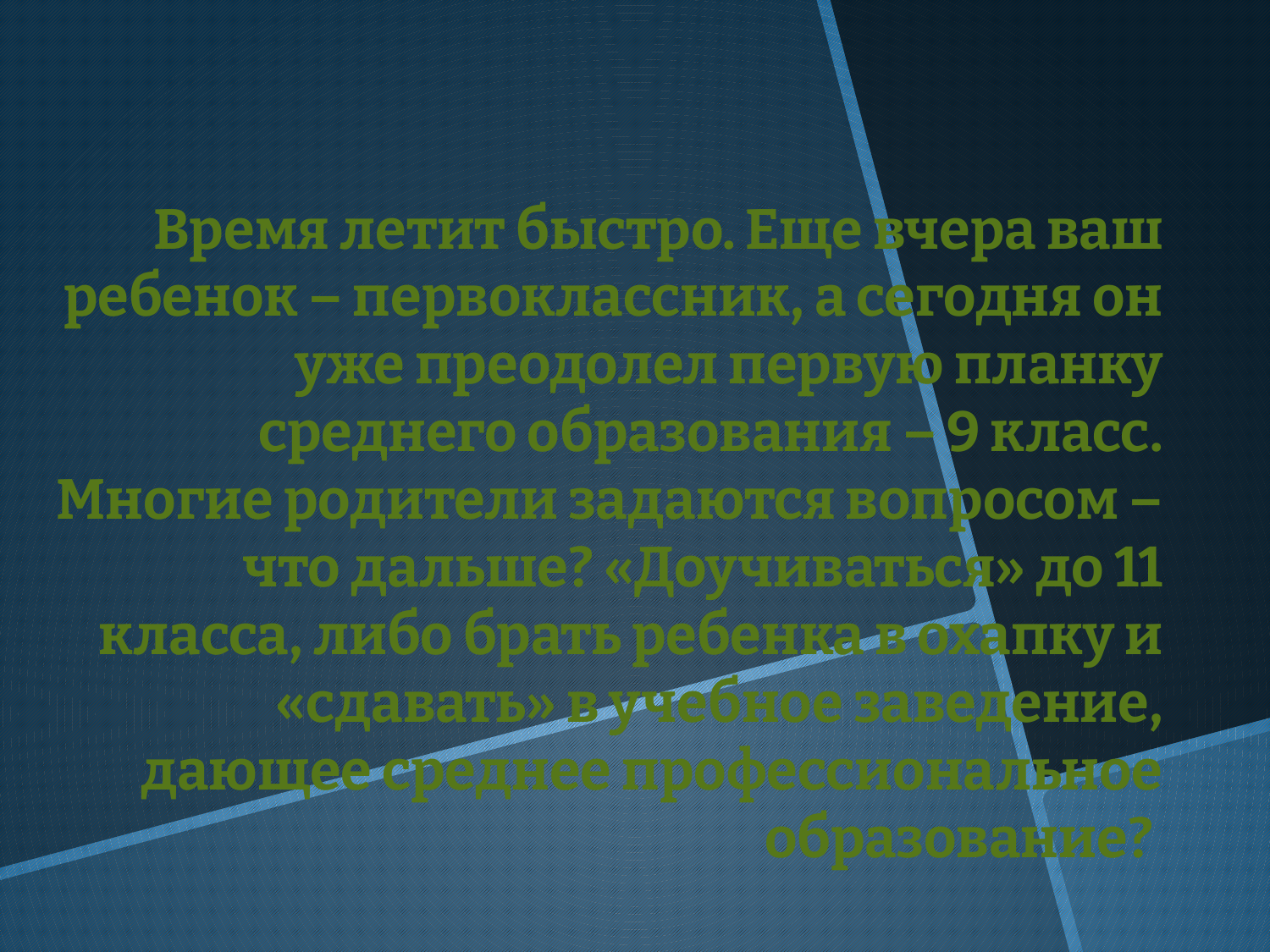

Время летит быстро. Еще вчера ваш ребенок – первоклассник, а сегодня он уже преодолел первую планку среднего образования – 9 класс. Многие родители задаются вопросом – что дальше? «Доучиваться» до 11 класса, либо брать ребенка в охапку и «сдавать» в учебное заведение, дающее среднее профессиональное образование?